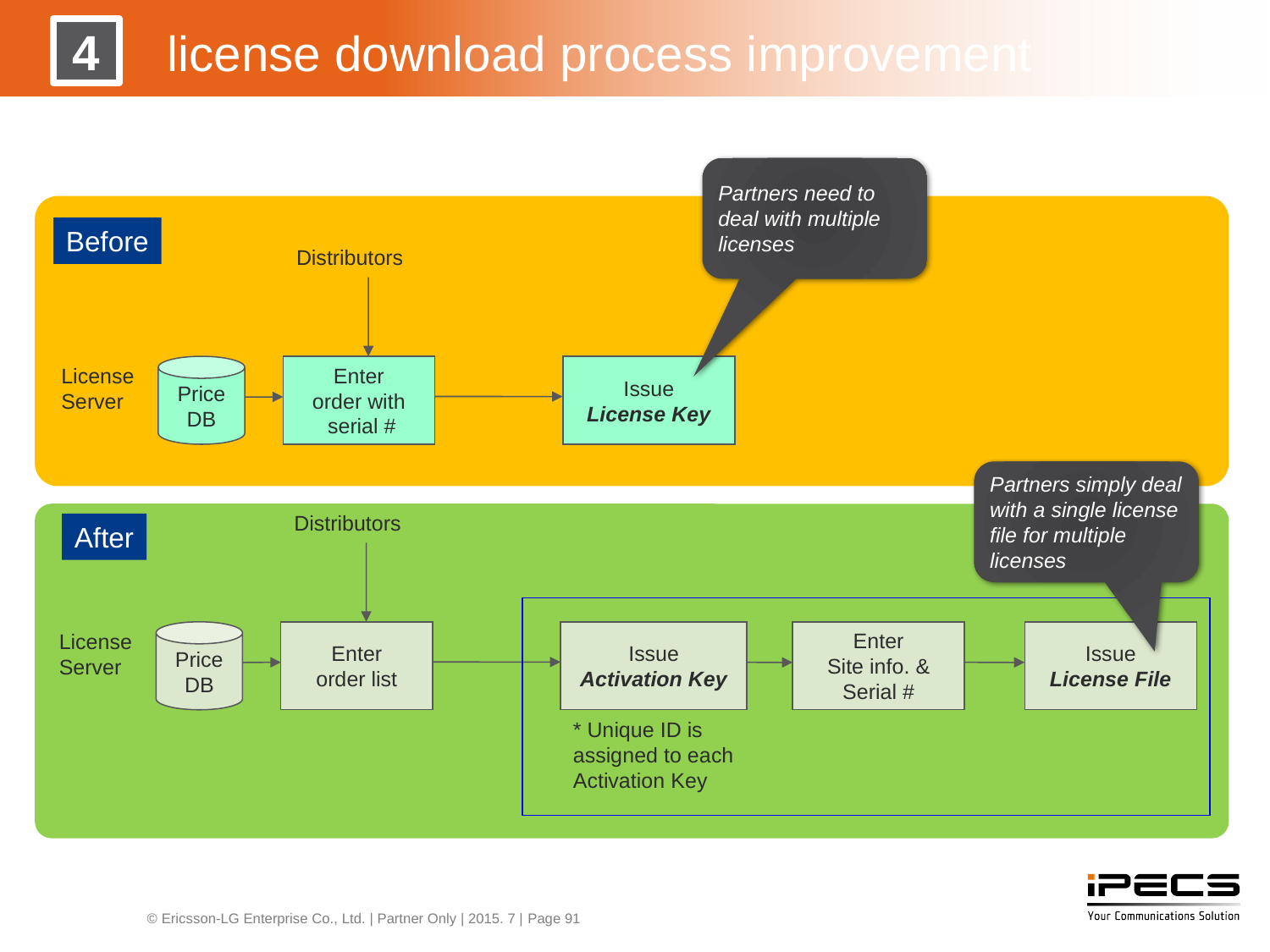

license download process improvement
4
Partners need to deal with multiple licenses

Before
Distributors

License
Server
Price
DB
Enter
order with
 serial #
Issue
License Key

Partners simply deal with a single license file for multiple licenses

Distributors
After

License
Server
Price
DB
Enter
order list
Issue
Activation Key
Enter
Site info. &
Serial #
Issue
License File

* Unique ID is assigned to each Activation Key